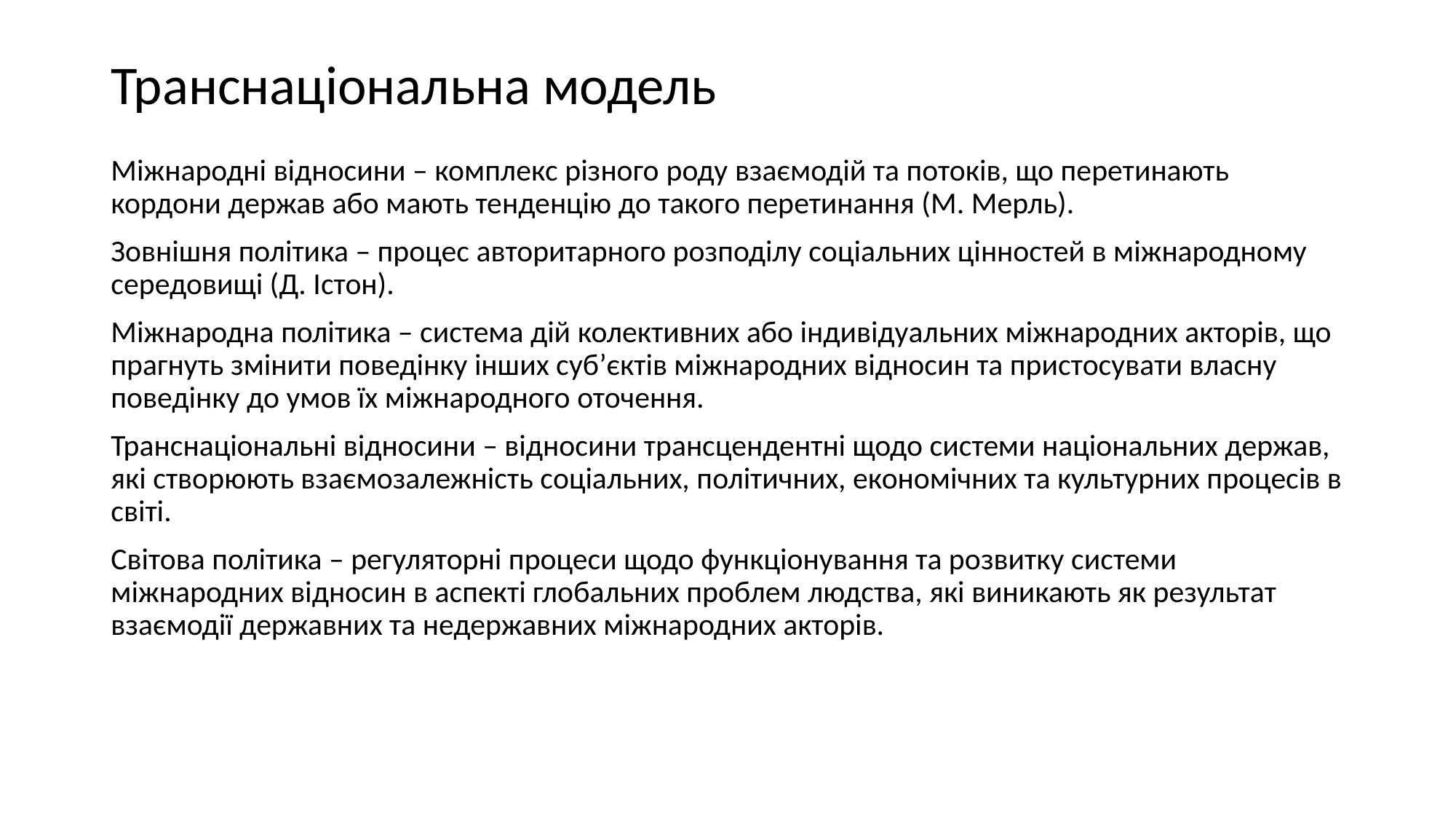

# Транснаціональна модель
Міжнародні відносини – комплекс різного роду взаємодій та потоків, що перетинають кордони держав або мають тенденцію до такого перетинання (М. Мерль).
Зовнішня політика – процес авторитарного розподілу соціальних цінностей в міжнародному середовищі (Д. Істон).
Міжнародна політика – система дій колективних або індивідуальних міжнародних акторів, що прагнуть змінити поведінку інших суб’єктів міжнародних відносин та пристосувати власну поведінку до умов їх міжнародного оточення.
Транснаціональні відносини – відносини трансцендентні щодо системи національних держав, які створюють взаємозалежність соціальних, політичних, економічних та культурних процесів в світі.
Світова політика – регуляторні процеси щодо функціонування та розвитку системи міжнародних відносин в аспекті глобальних проблем людства, які виникають як результат взаємодії державних та недержавних міжнародних акторів.